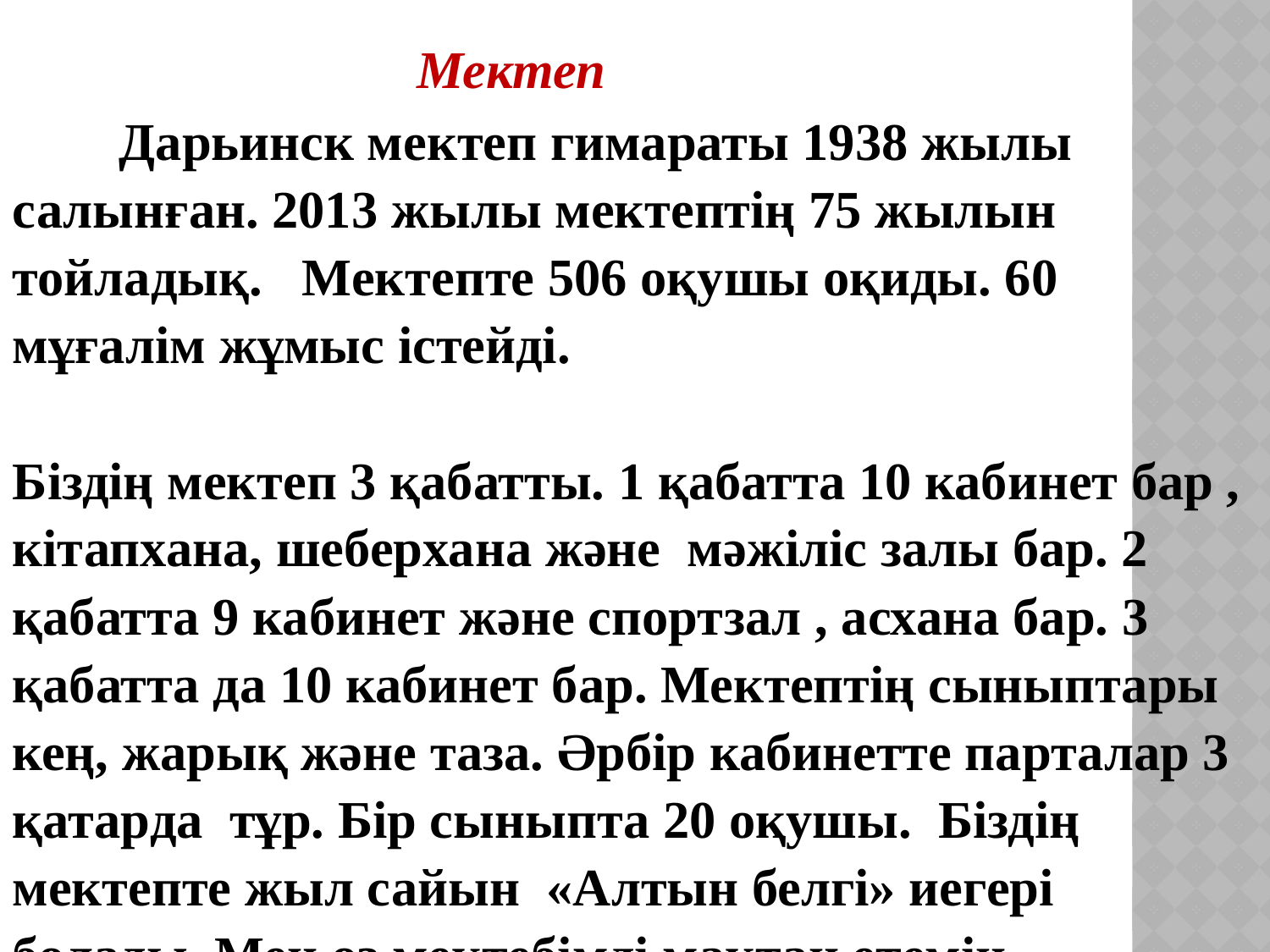

Мектеп
        Дарьинск мектеп гимараты 1938 жылы салынған. 2013 жылы мектептің 75 жылын тойладық.   Мектепте 506 оқушы оқиды. 60 мұғалім жұмыс істейді.                                                                                                                                        Біздің мектеп 3 қабатты. 1 қабатта 10 кабинет бар , кітапхана, шеберхана және  мәжіліс залы бар. 2 қабатта 9 кабинет және спортзал , асхана бар. 3 қабатта да 10 кабинет бар. Мектептің сыныптары кең, жарық және таза. Әрбір кабинетте парталар 3 қатарда  тұр. Бір сыныпта 20 оқушы.  Біздің мектепте жыл сайын  «Алтын белгі» иегері болады. Мен өз мектебімді мақтан етемін.